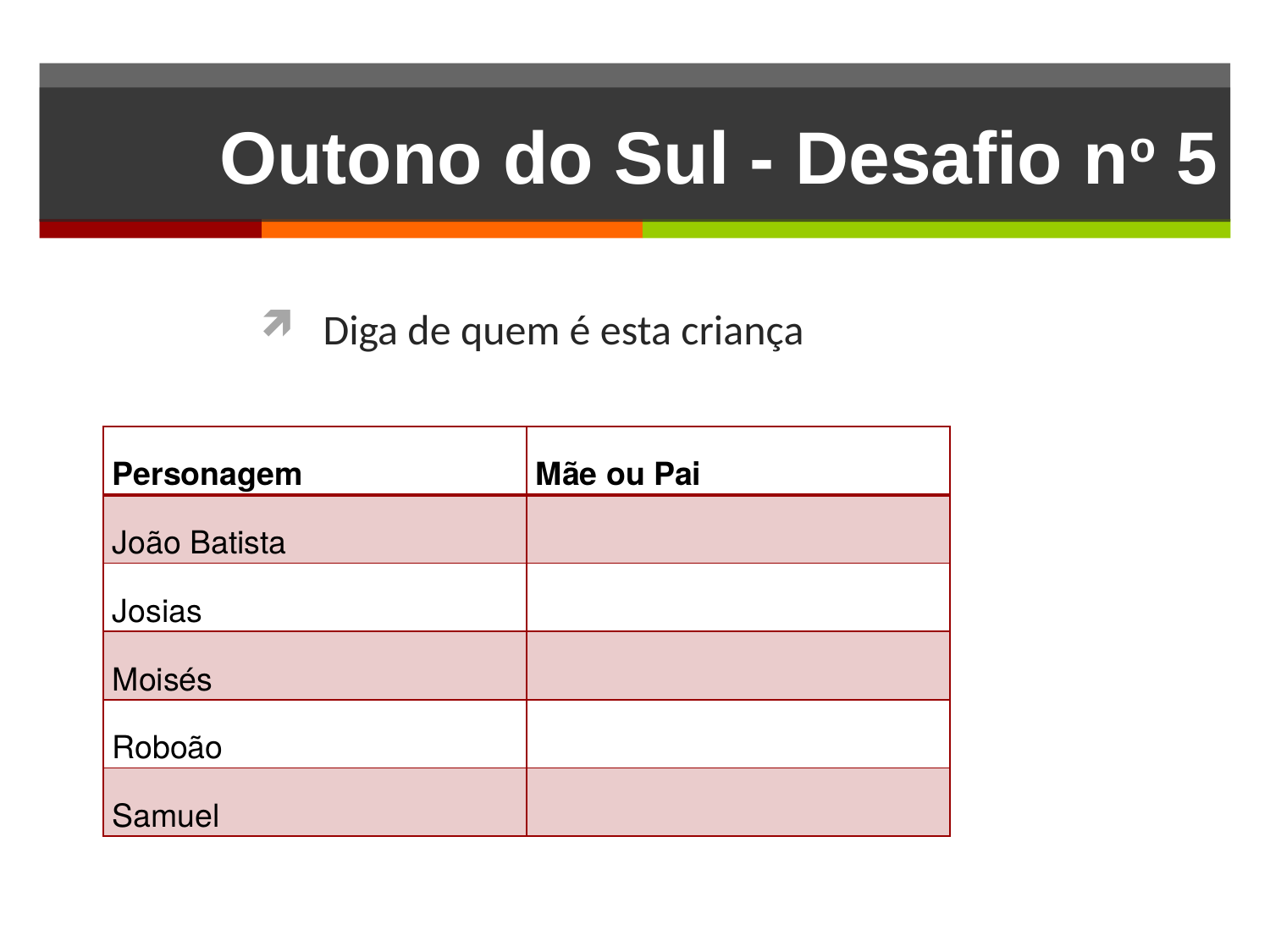

# Outono do Sul - Desafio no 5
Diga de quem é esta criança

| Personagem | Mãe ou Pai |
| --- | --- |
| João Batista |  |
| Josias |  |
| Moisés |  |
| Roboão |  |
| Samuel |  |